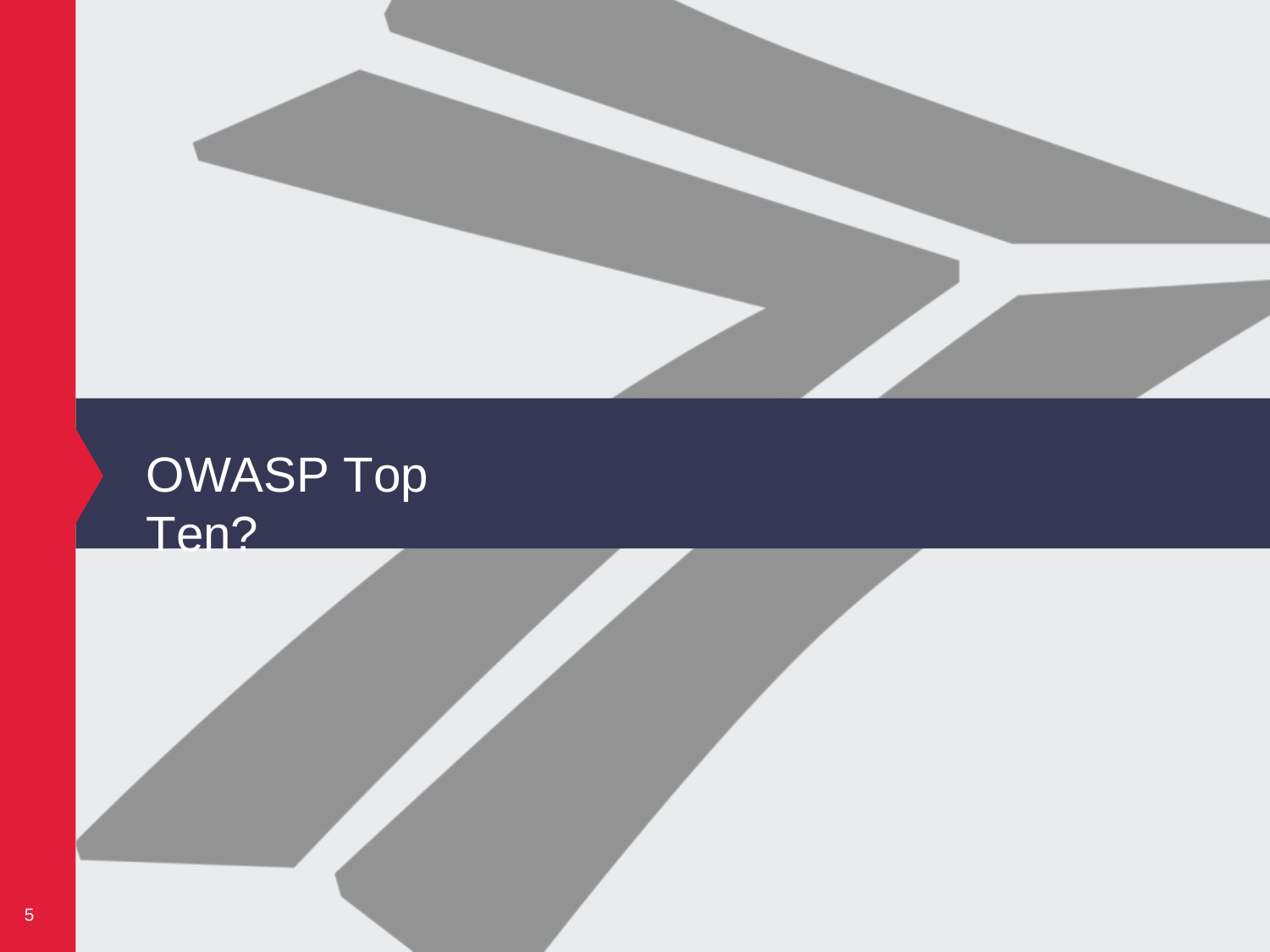

OWASP Top Ten?

©2017 Attain, LLC
5